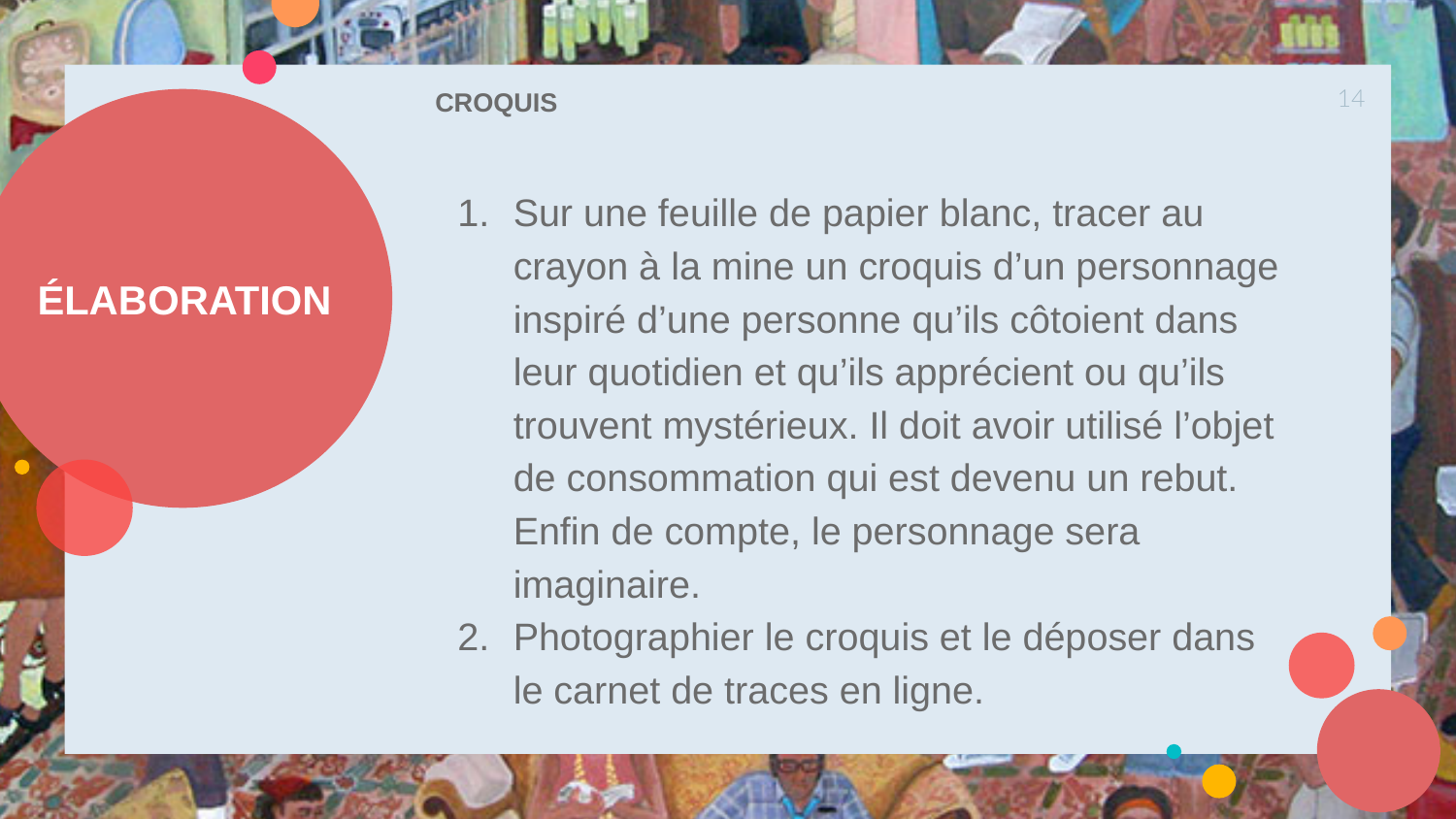

14
CROQUIS

# ÉLABORATION
Sur une feuille de papier blanc, tracer au crayon à la mine un croquis d’un personnage inspiré d’une personne qu’ils côtoient dans leur quotidien et qu’ils apprécient ou qu’ils trouvent mystérieux. Il doit avoir utilisé l’objet de consommation qui est devenu un rebut. Enfin de compte, le personnage sera imaginaire.
Photographier le croquis et le déposer dans le carnet de traces en ligne.